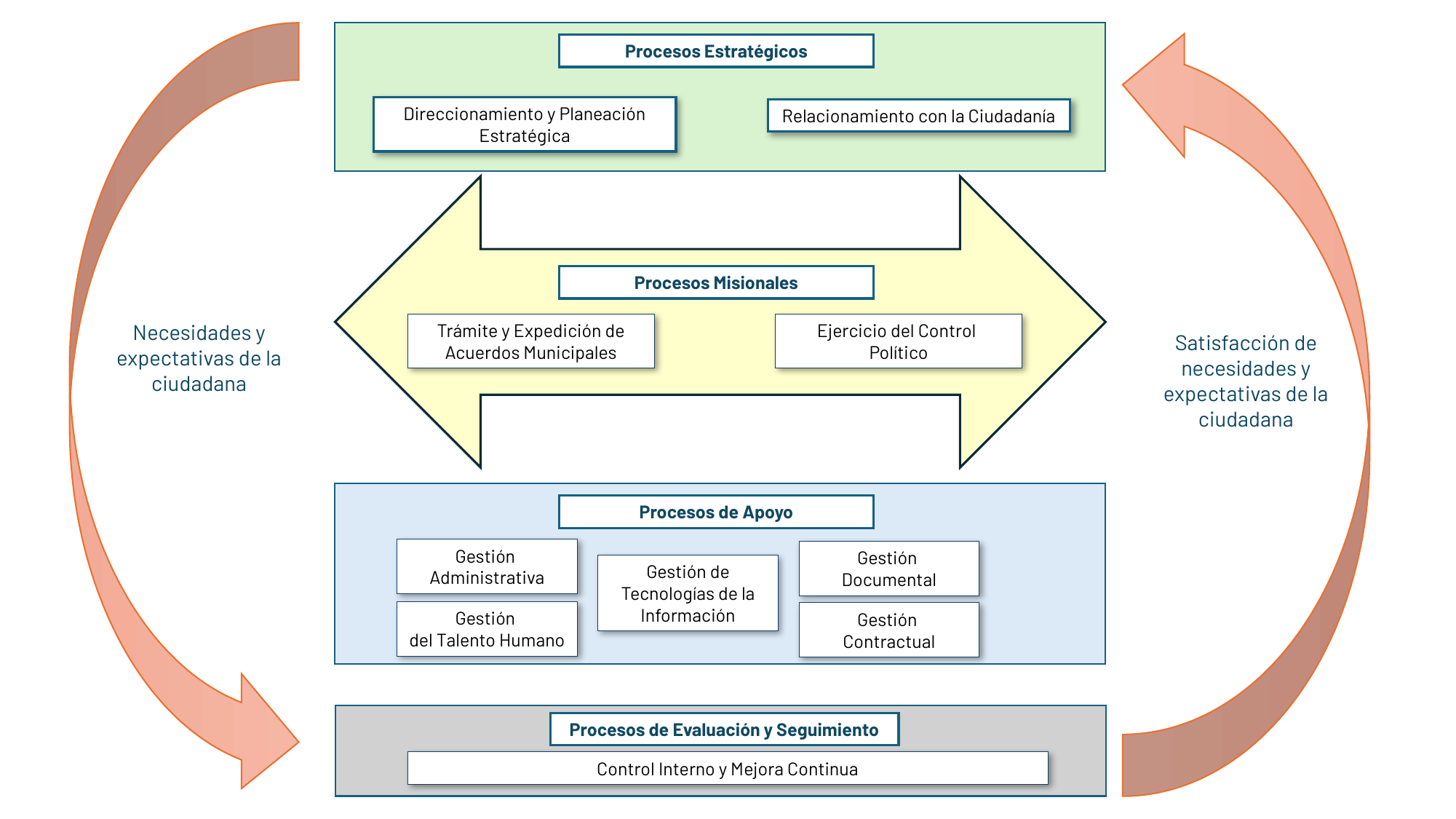

Procesos Estratégicos
Direccionamiento y Planeación Estratégica
Relacionamiento con la Ciudadanía

Procesos Misionales

Necesidades y expectativas de la ciudadana
Ejercicio del Control
Político
Trámite y Expedición de Acuerdos Municipales
Satisfacción de necesidades y expectativas de la ciudadana

Procesos de Apoyo
Gestión
Administrativa
Gestión
Documental
Gestión de Tecnologías de la Información
Gestión
del Talento Humano
Gestión
Contractual

Procesos de Evaluación y Seguimiento
Control Interno y Mejora Continua